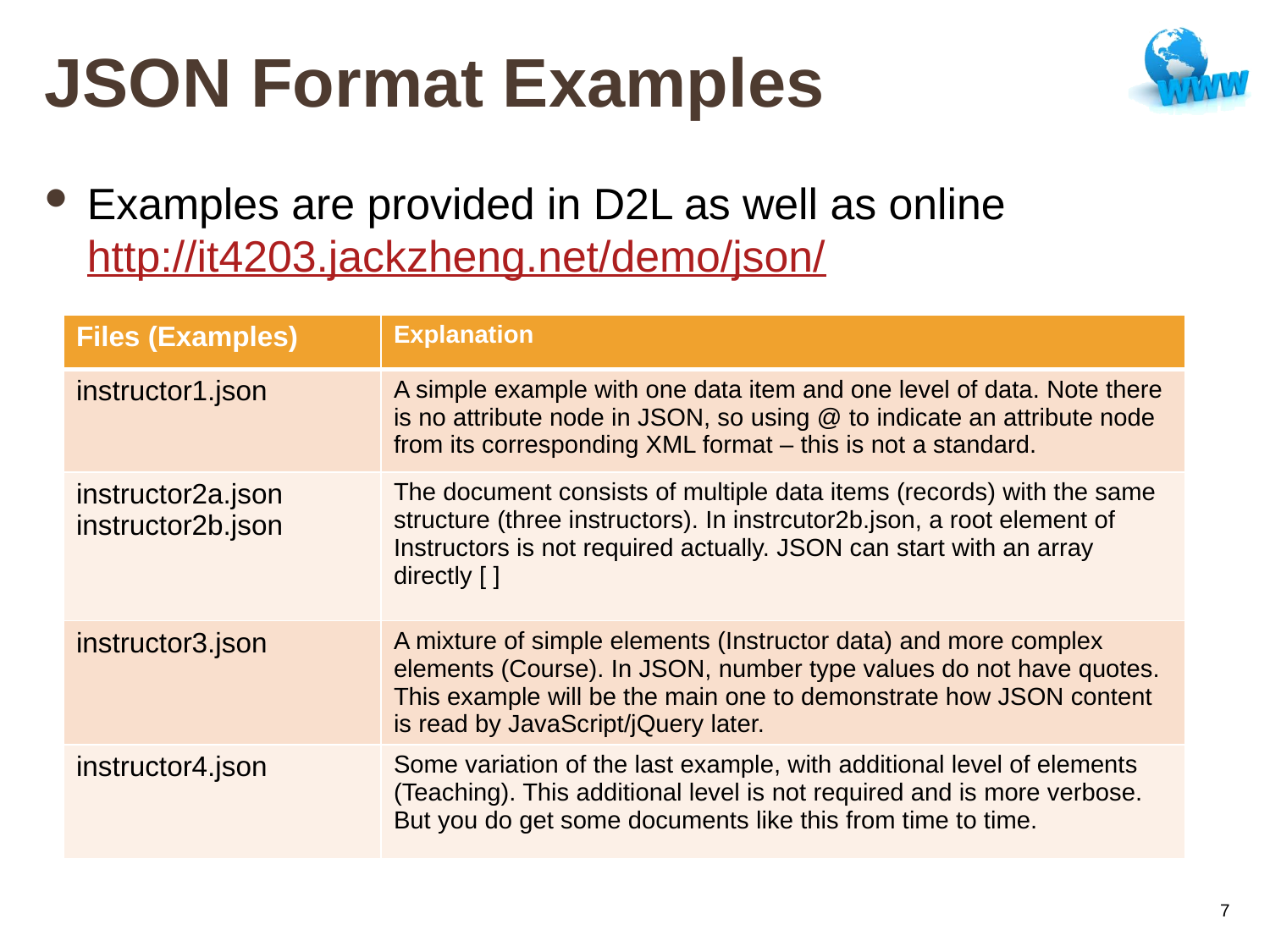

# JSON Format Examples
Examples are provided in D2L as well as online http://it4203.jackzheng.net/demo/json/
| Files (Examples) | Explanation |
| --- | --- |
| instructor1.json | A simple example with one data item and one level of data. Note there is no attribute node in JSON, so using @ to indicate an attribute node from its corresponding XML format – this is not a standard. |
| instructor2a.json instructor2b.json | The document consists of multiple data items (records) with the same structure (three instructors). In instrcutor2b.json, a root element of Instructors is not required actually. JSON can start with an array directly [ ] |
| instructor3.json | A mixture of simple elements (Instructor data) and more complex elements (Course). In JSON, number type values do not have quotes. This example will be the main one to demonstrate how JSON content is read by JavaScript/jQuery later. |
| instructor4.json | Some variation of the last example, with additional level of elements (Teaching). This additional level is not required and is more verbose. But you do get some documents like this from time to time. |
7